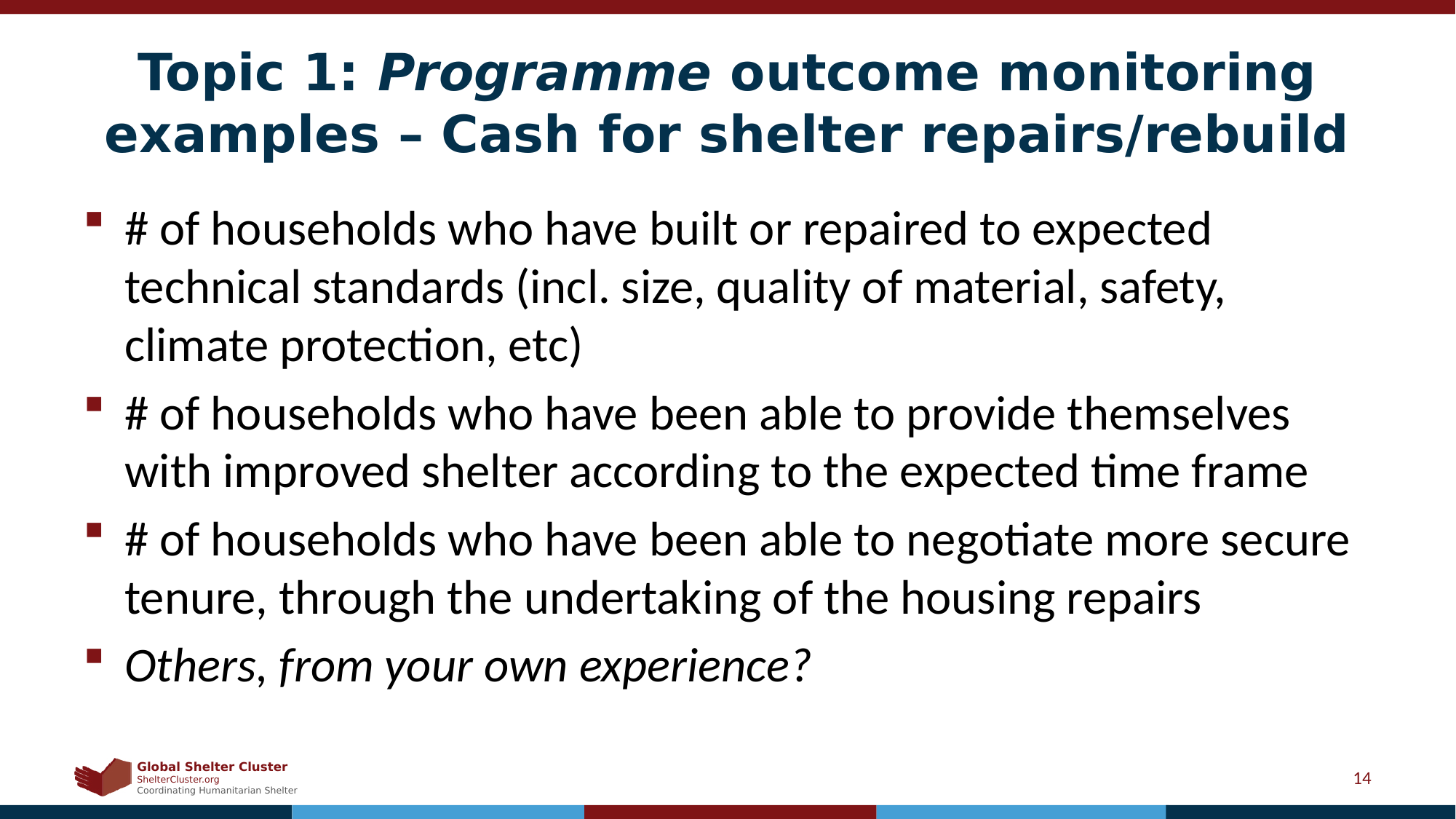

# Topic 1: Programme outcome monitoring examples – Cash for shelter repairs/rebuild
# of households who have built or repaired to expected technical standards (incl. size, quality of material, safety, climate protection, etc)
# of households who have been able to provide themselves with improved shelter according to the expected time frame
# of households who have been able to negotiate more secure tenure, through the undertaking of the housing repairs
Others, from your own experience?
14